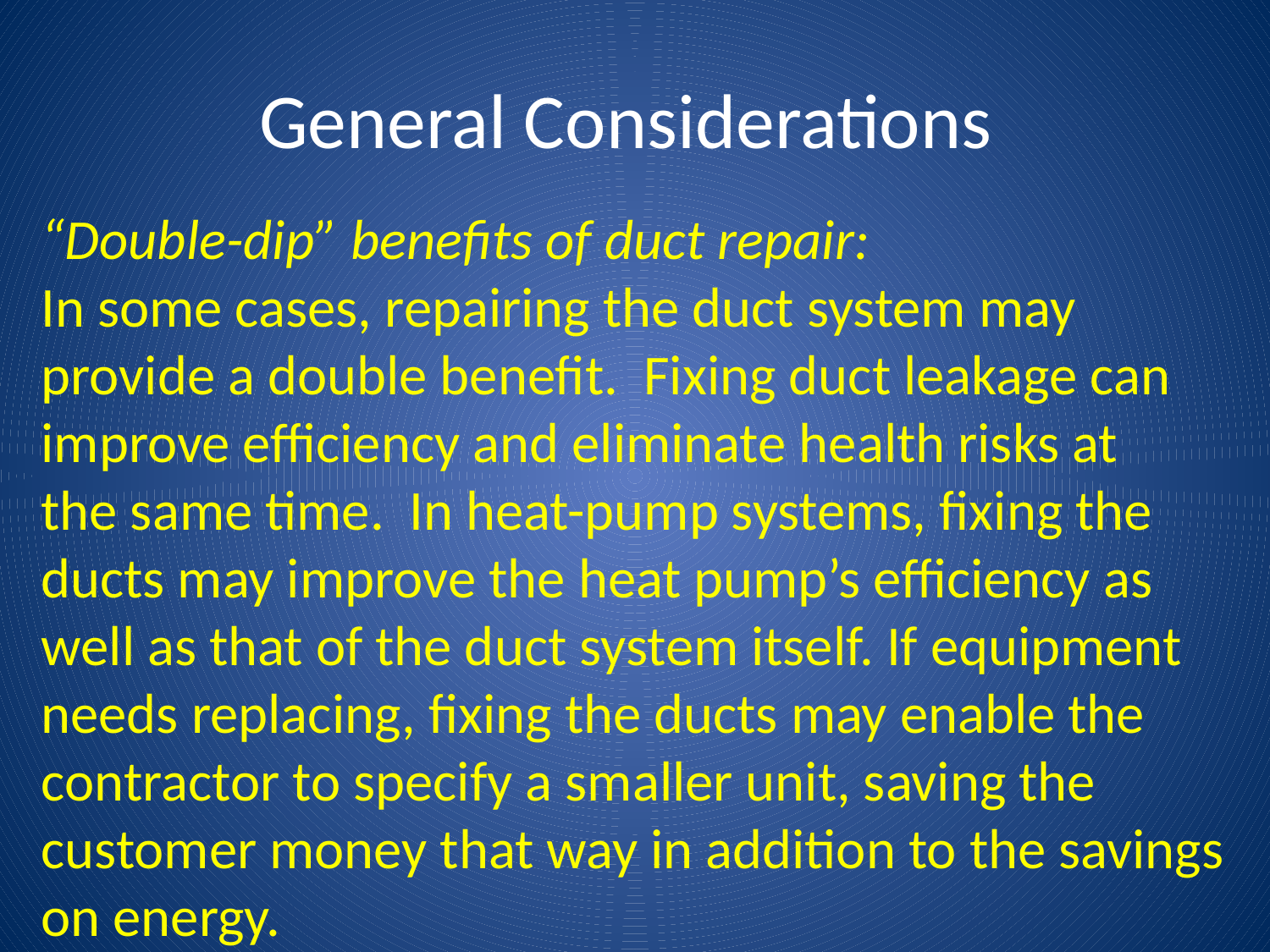

# General Considerations
“Double-dip” benefits of duct repair:
In some cases, repairing the duct system may
provide a double benefit.  Fixing duct leakage can
improve efficiency and eliminate health risks at
the same time.  In heat-pump systems, fixing the
ducts may improve the heat pump’s efficiency as
well as that of the duct system itself. If equipment
needs replacing, fixing the ducts may enable the
contractor to specify a smaller unit, saving the
customer money that way in addition to the savings
on energy.